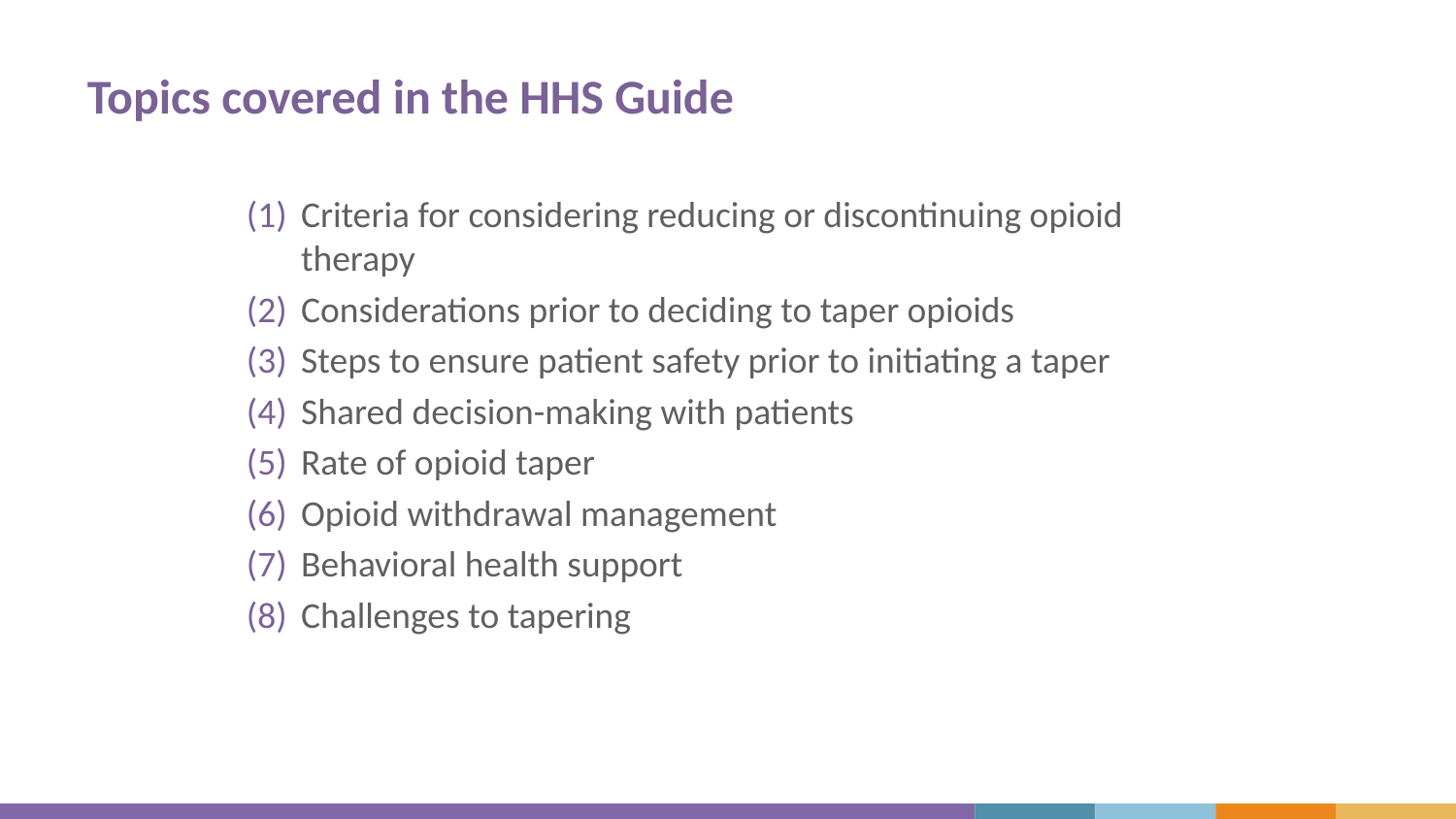

# Topics covered in the HHS Guide
Criteria for considering reducing or discontinuing opioid therapy
Considerations prior to deciding to taper opioids
Steps to ensure patient safety prior to initiating a taper
Shared decision-making with patients
Rate of opioid taper
Opioid withdrawal management
Behavioral health support
Challenges to tapering